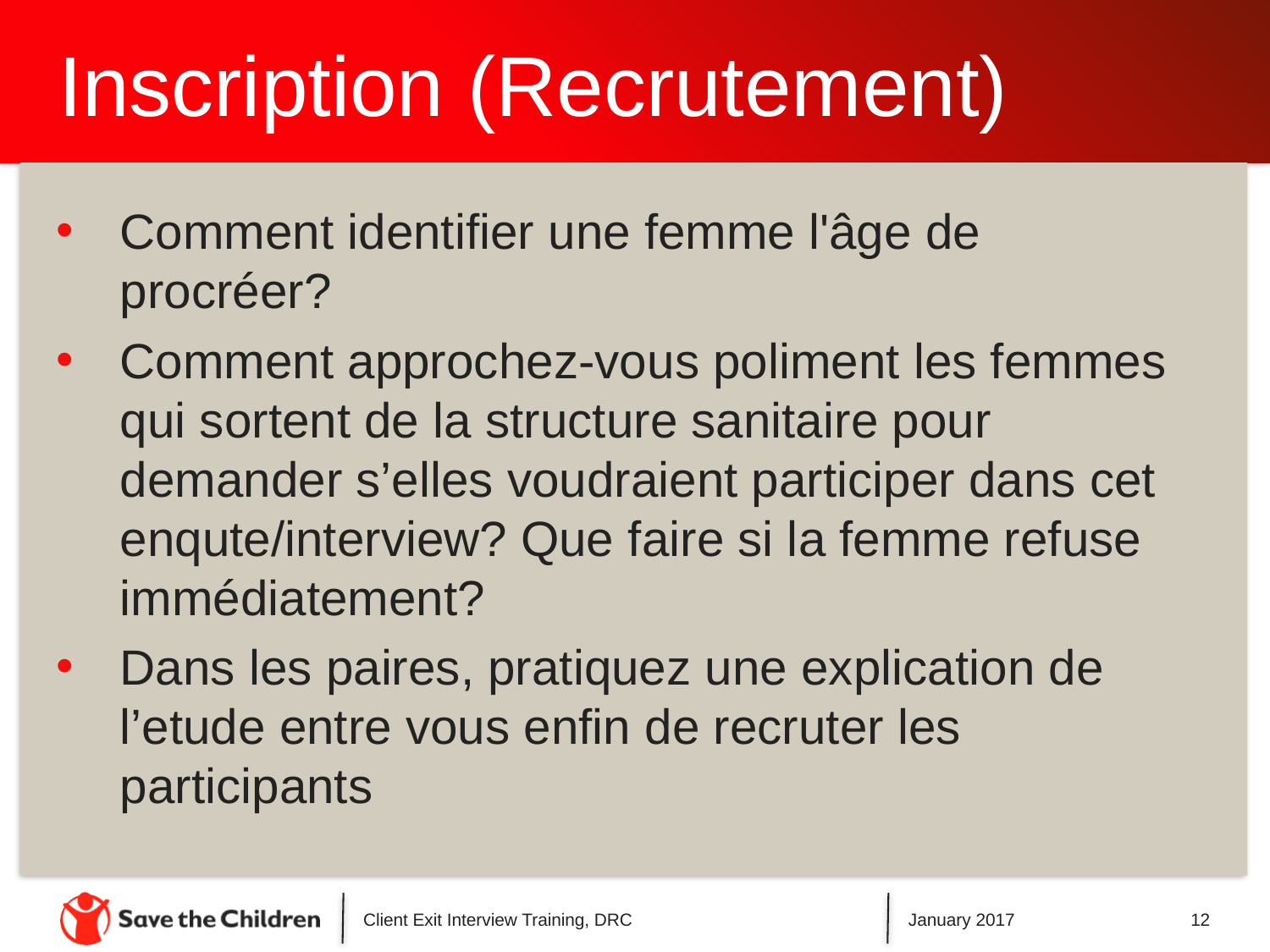

# Inscription (Recrutement)
Comment identifier une femme l'âge de procréer?
Comment approchez-vous poliment les femmes qui sortent de la structure sanitaire pour demander s’elles voudraient participer dans cet enqute/interview? Que faire si la femme refuse immédiatement?
Dans les paires, pratiquez une explication de l’etude entre vous enfin de recruter les participants
Client Exit Interview Training, DRC
January 2017
12